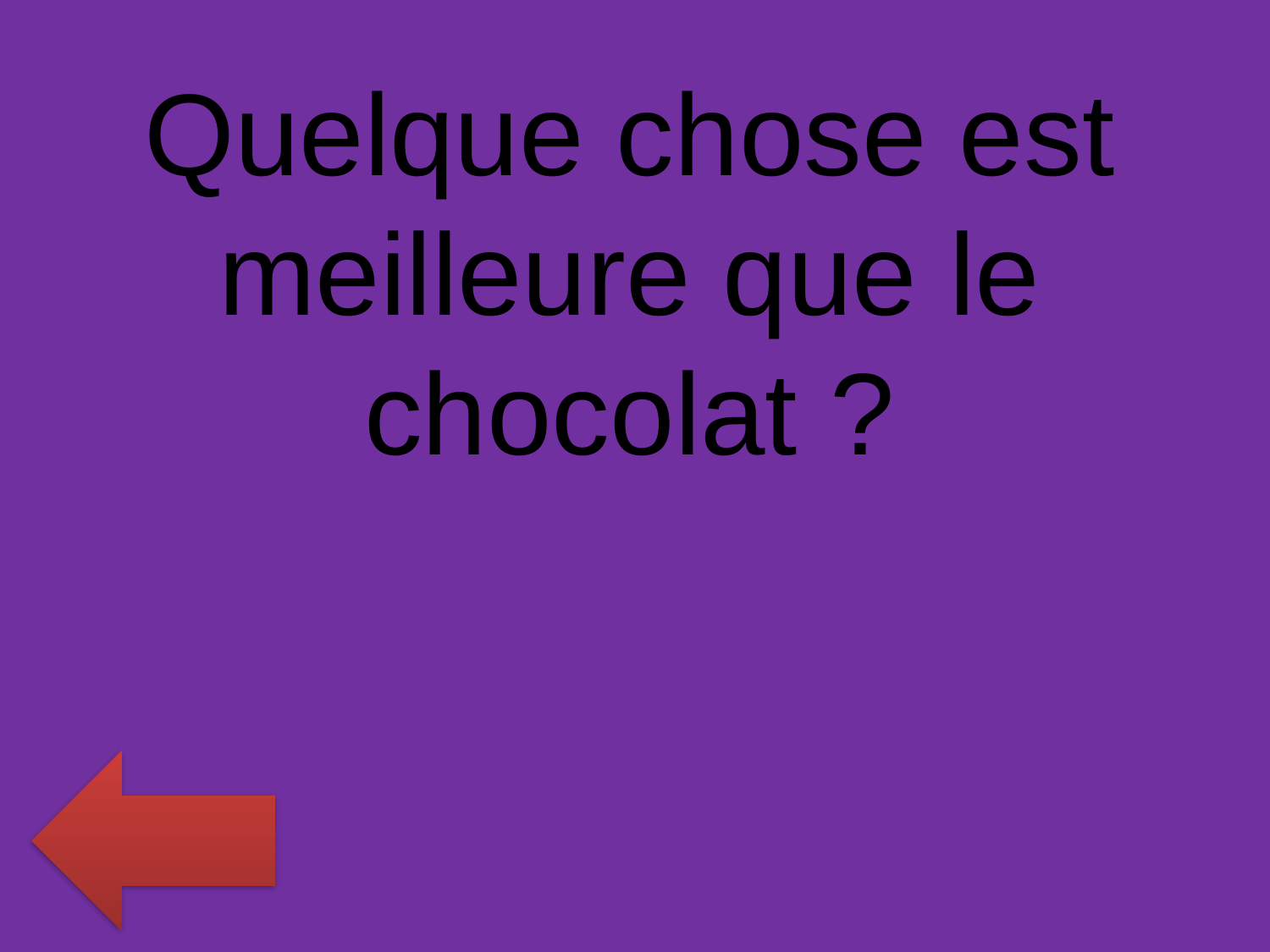

Quelque chose est meilleure que le chocolat ?